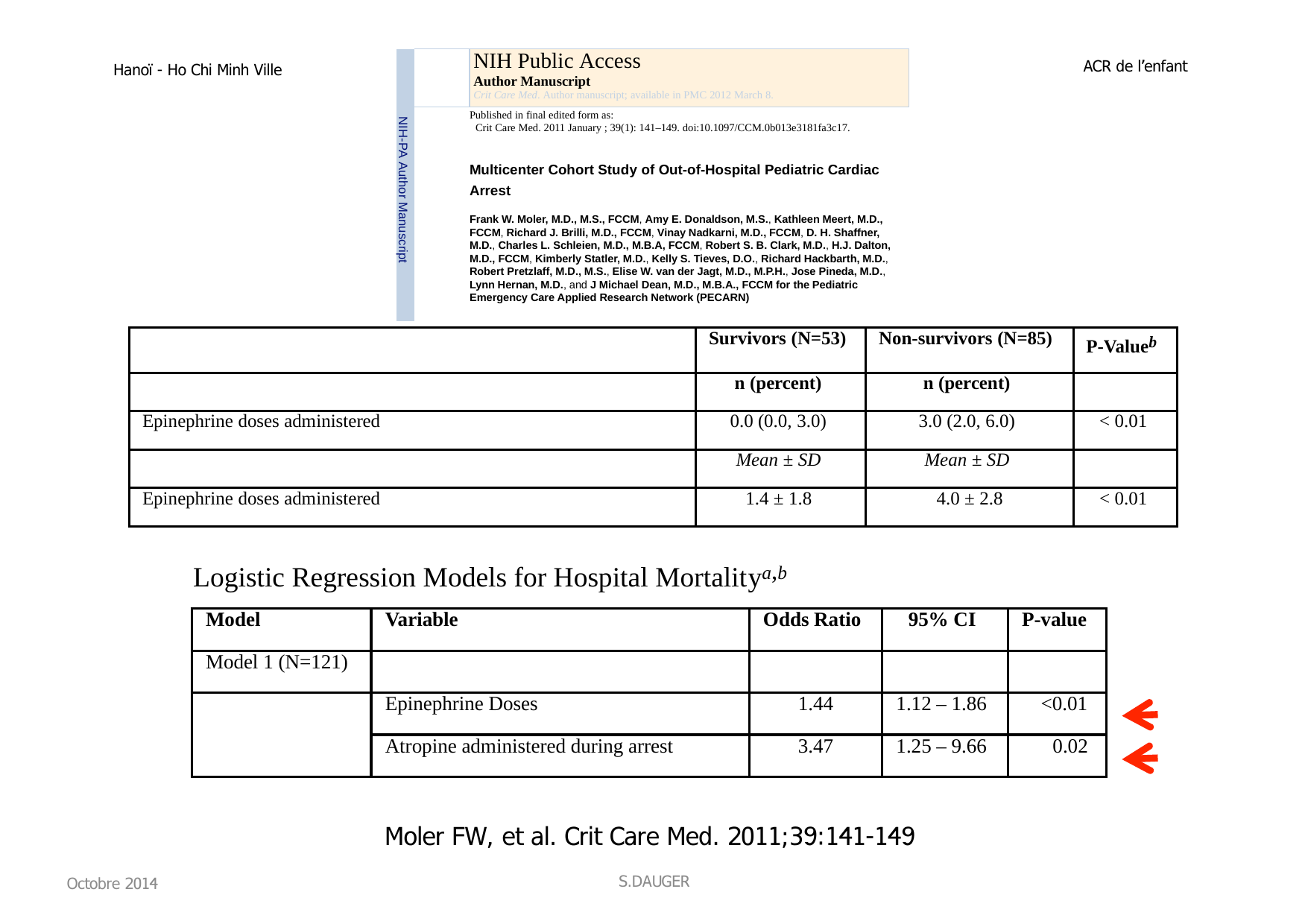

| NIH-PA Author Manuscript |  | NIH Public Access Author Manuscript Crit Care Med. Author manuscript; available in PMC 2012 March 8. |
| --- | --- | --- |
|  |  |  |

ACR de l’enfant
Hanoï - Ho Chi Minh Ville
Published in final edited form as:
Crit Care Med. 2011 January ; 39(1): 141–149. doi:10.1097/CCM.0b013e3181fa3c17.

Multicenter Cohort Study of Out-of-Hospital Pediatric Cardiac Arrest

Frank W. Moler, M.D., M.S., FCCM, Amy E. Donaldson, M.S., Kathleen Meert, M.D., FCCM, Richard J. Brilli, M.D., FCCM, Vinay Nadkarni, M.D., FCCM, D. H. Shaffner, M.D., Charles L. Schleien, M.D., M.B.A, FCCM, Robert S. B. Clark, M.D., H.J. Dalton, M.D., FCCM, Kimberly Statler, M.D., Kelly S. Tieves, D.O., Richard Hackbarth, M.D., Robert Pretzlaff, M.D., M.S., Elise W. van der Jagt, M.D., M.P.H., Jose Pineda, M.D., Lynn Hernan, M.D., and J Michael Dean, M.D., M.B.A., FCCM for the Pediatric Emergency Care Applied Research Network (PECARN)
|  | Survivors (N=53) | Non-survivors (N=85) | P-Valueb |
| --- | --- | --- | --- |
|  | n (percent) | n (percent) |  |
| Epinephrine doses administered | 0.0 (0.0, 3.0) | 3.0 (2.0, 6.0) | < 0.01 |
|  | Mean ± SD | Mean ± SD |  |
| Epinephrine doses administered | 1.4 ± 1.8 | 4.0 ± 2.8 | < 0.01 |
Logistic Regression Models for Hospital Mortalitya,b
| Model | Variable | Odds Ratio | 95% CI | P-value |
| --- | --- | --- | --- | --- |
| Model 1 (N=121) |  |  |  |  |
|  | Epinephrine Doses | 1.44 | 1.12 – 1.86 | <0.01 |
|  | Atropine administered during arrest | 3.47 | 1.25 – 9.66 | 0.02 |

Moler FW, et al. Crit Care Med. 2011;39:141-149
Octobre 2014
S.DAUGER